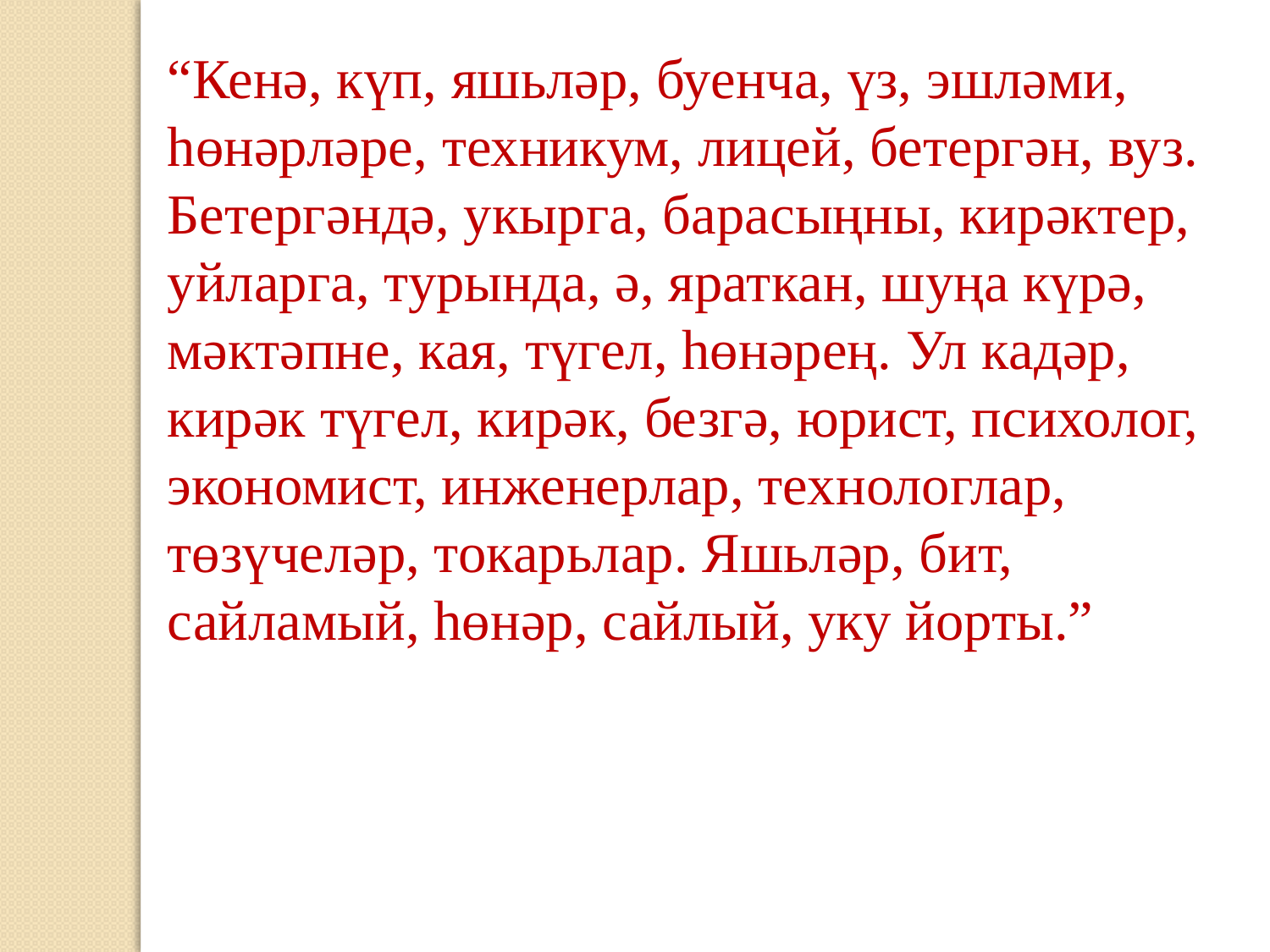

“Кенә, күп, яшьләр, буенча, үз, эшләми, һөнәрләре, техникум, лицей, бетергән, вуз. Бетергәндә, укырга, барасыңны, кирәктер, уйларга, турында, ә, яраткан, шуңа күрә, мәктәпне, кая, түгел, һөнәрең. Ул кадәр, кирәк түгел, кирәк, безгә, юрист, психолог, экономист, инженерлар, технологлар, төзүчеләр, токарьлар. Яшьләр, бит, сайламый, һөнәр, сайлый, уку йорты.”